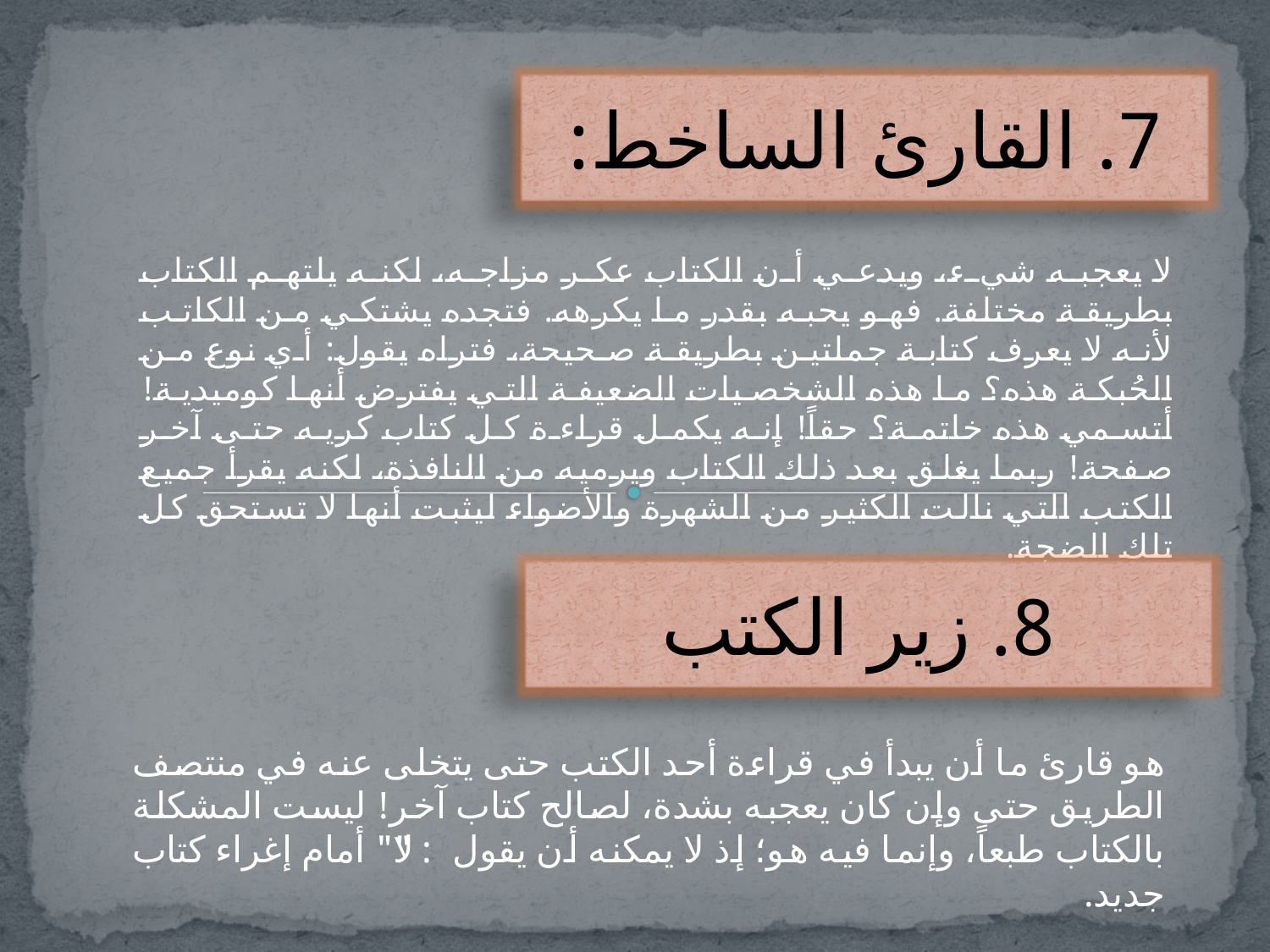

7. القارئ الساخط:
لا يعجبه شيء، ويدعي أن الكتاب عكر مزاجه، لكنه يلتهم الكتاب بطريقة مختلفة. فهو يحبه بقدر ما يكرهه. فتجده يشتكي من الكاتب لأنه لا يعرف كتابة جملتين بطريقة صحيحة، فتراه يقول: أي نوع من الحُبكة هذه؟ ما هذه الشخصيات الضعيفة التي يفترض أنها كوميدية! أتسمي هذه خاتمة؟ حقاً! إنه يكمل قراءة كل كتاب كريه حتى آخر صفحة! ربما يغلق بعد ذلك الكتاب ويرميه من النافذة، لكنه يقرأ جميع الكتب التي نالت الكثير من الشهرة والأضواء ليثبت أنها لا تستحق كل تلك الضجة.
 8. زير الكتب
هو قارئ ما أن يبدأ في قراءة أحد الكتب حتى يتخلى عنه في منتصف الطريق حتى وإن كان يعجبه بشدة، لصالح كتاب آخر! ليست المشكلة بالكتاب طبعاً، وإنما فيه هو؛ إذ لا يمكنه أن يقول: "لا" أمام إغراء كتاب جديد.